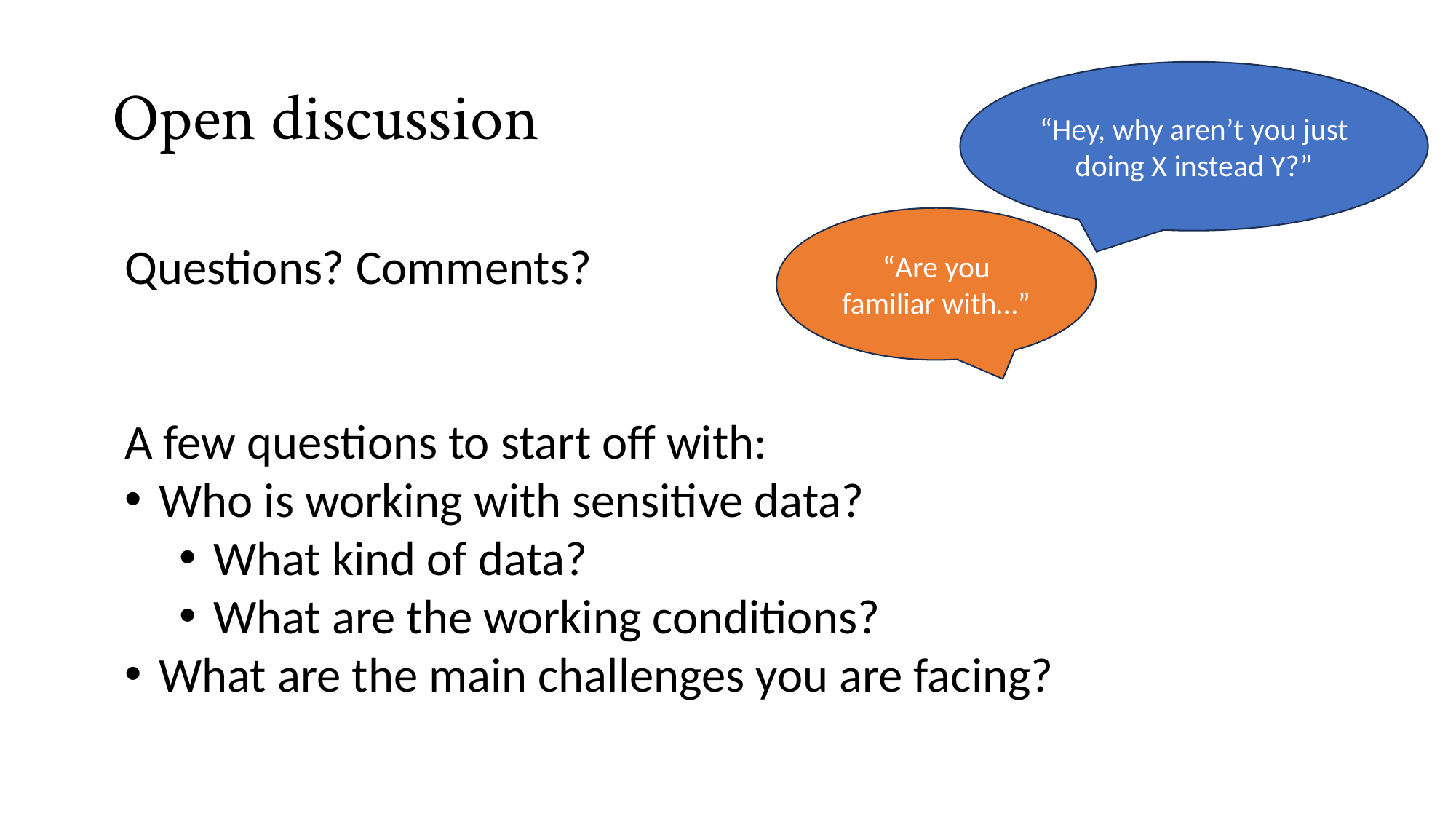

“Hey, why aren’t you just doing X instead Y?”
Open discussion
“Are you familiar with…”
Questions? Comments?
A few questions to start off with:
Who is working with sensitive data?
What kind of data?
What are the working conditions?
What are the main challenges you are facing?